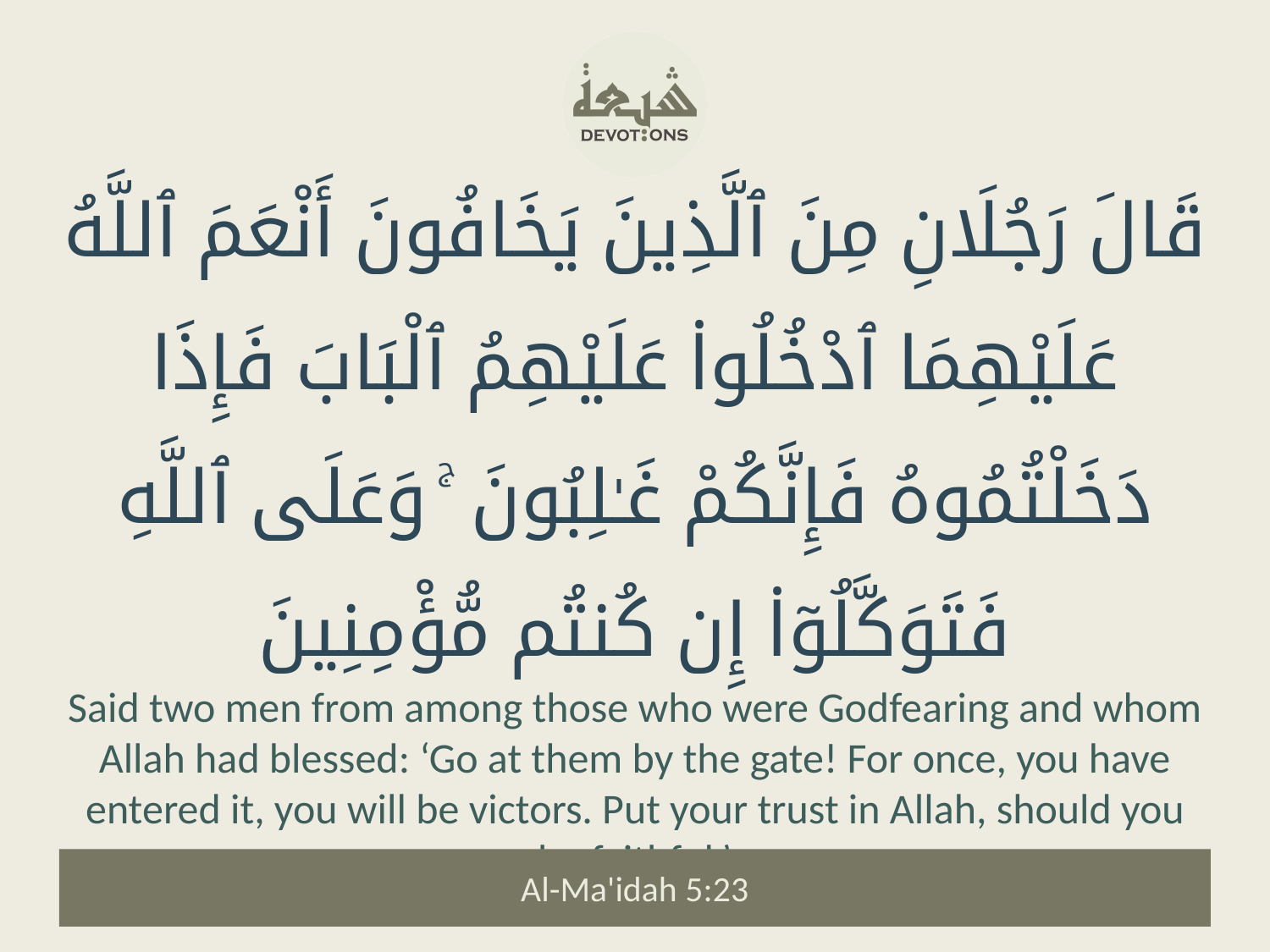

قَالَ رَجُلَانِ مِنَ ٱلَّذِينَ يَخَافُونَ أَنْعَمَ ٱللَّهُ عَلَيْهِمَا ٱدْخُلُوا۟ عَلَيْهِمُ ٱلْبَابَ فَإِذَا دَخَلْتُمُوهُ فَإِنَّكُمْ غَـٰلِبُونَ ۚ وَعَلَى ٱللَّهِ فَتَوَكَّلُوٓا۟ إِن كُنتُم مُّؤْمِنِينَ
Said two men from among those who were Godfearing and whom Allah had blessed: ‘Go at them by the gate! For once, you have entered it, you will be victors. Put your trust in Allah, should you be faithful.’
Al-Ma'idah 5:23